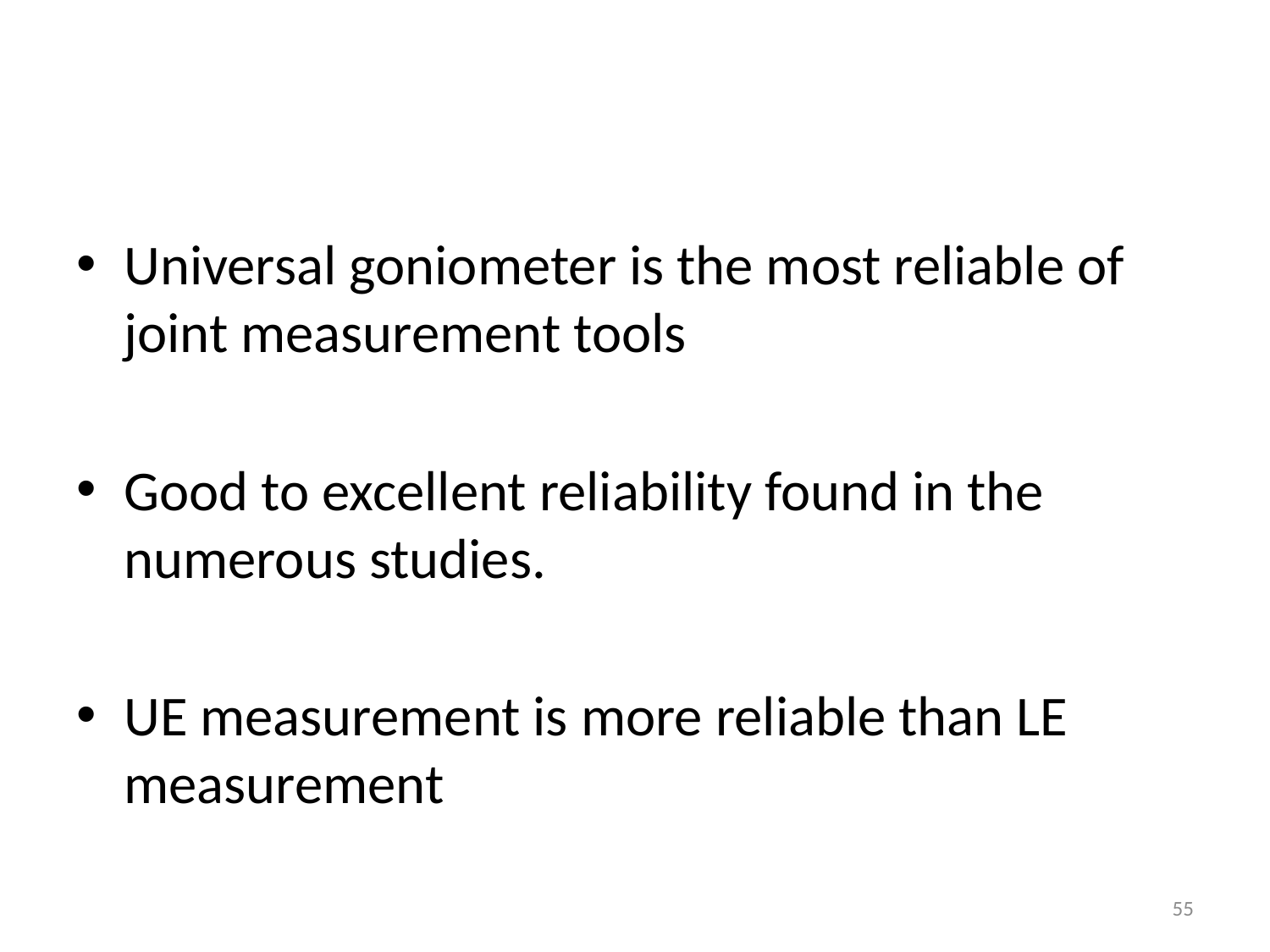

#
Universal goniometer is the most reliable of joint measurement tools

Good to excellent reliability found in the numerous studies.

UE measurement is more reliable than LE measurement

55